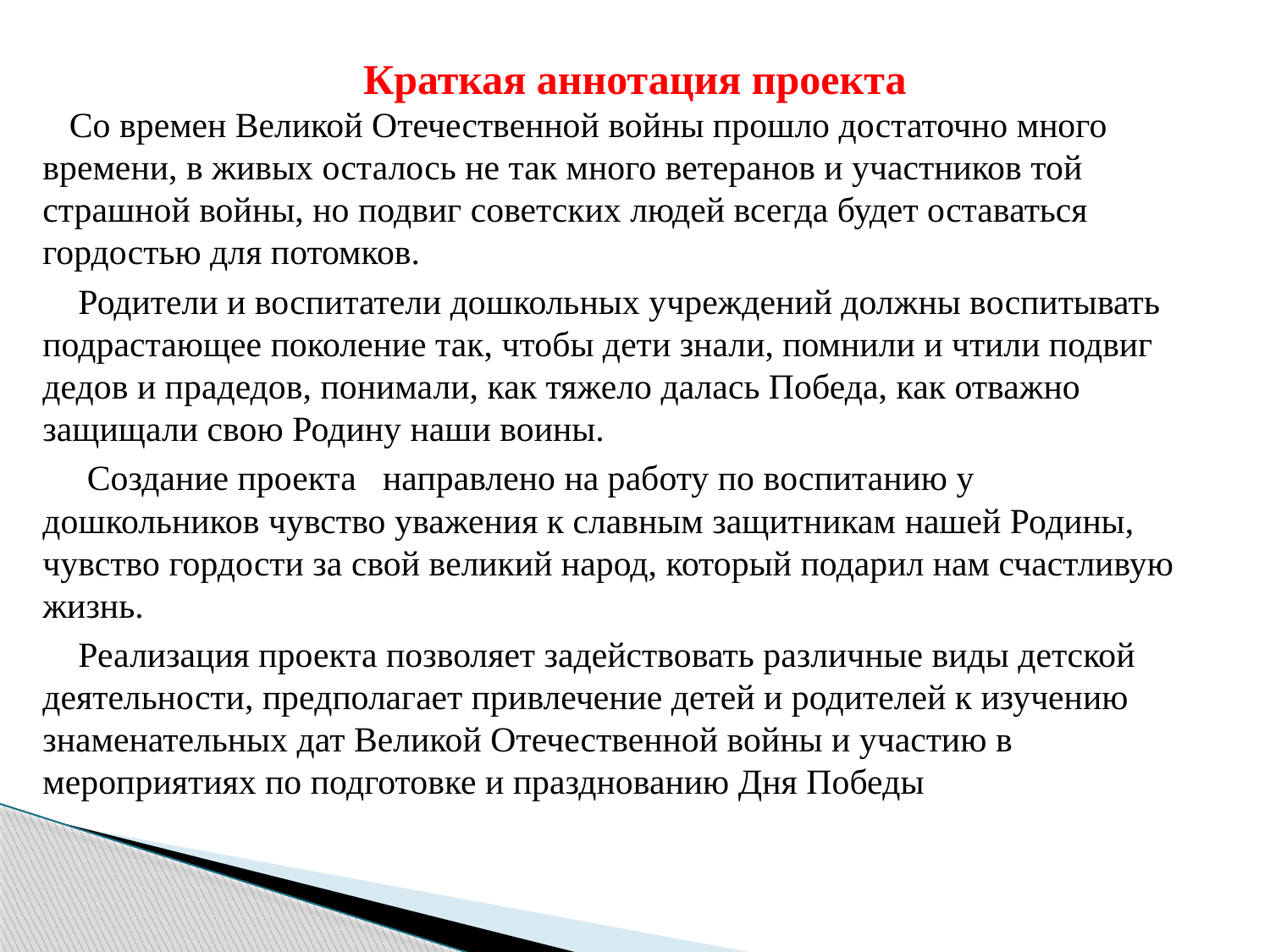

# Краткая аннотация проекта
   Со времен Великой Отечественной войны прошло достаточно много времени, в живых осталось не так много ветеранов и участников той страшной войны, но подвиг советских людей всегда будет оставаться гордостью для потомков.
    Родители и воспитатели дошкольных учреждений должны воспитывать подрастающее поколение так, чтобы дети знали, помнили и чтили подвиг дедов и прадедов, понимали, как тяжело далась Победа, как отважно защищали свою Родину наши воины.
     Создание проекта   направлено на работу по воспитанию у дошкольников чувство уважения к славным защитникам нашей Родины, чувство гордости за свой великий народ, который подарил нам счастливую жизнь.
    Реализация проекта позволяет задействовать различные виды детской деятельности, предполагает привлечение детей и родителей к изучению знаменательных дат Великой Отечественной войны и участию в мероприятиях по подготовке и празднованию Дня Победы